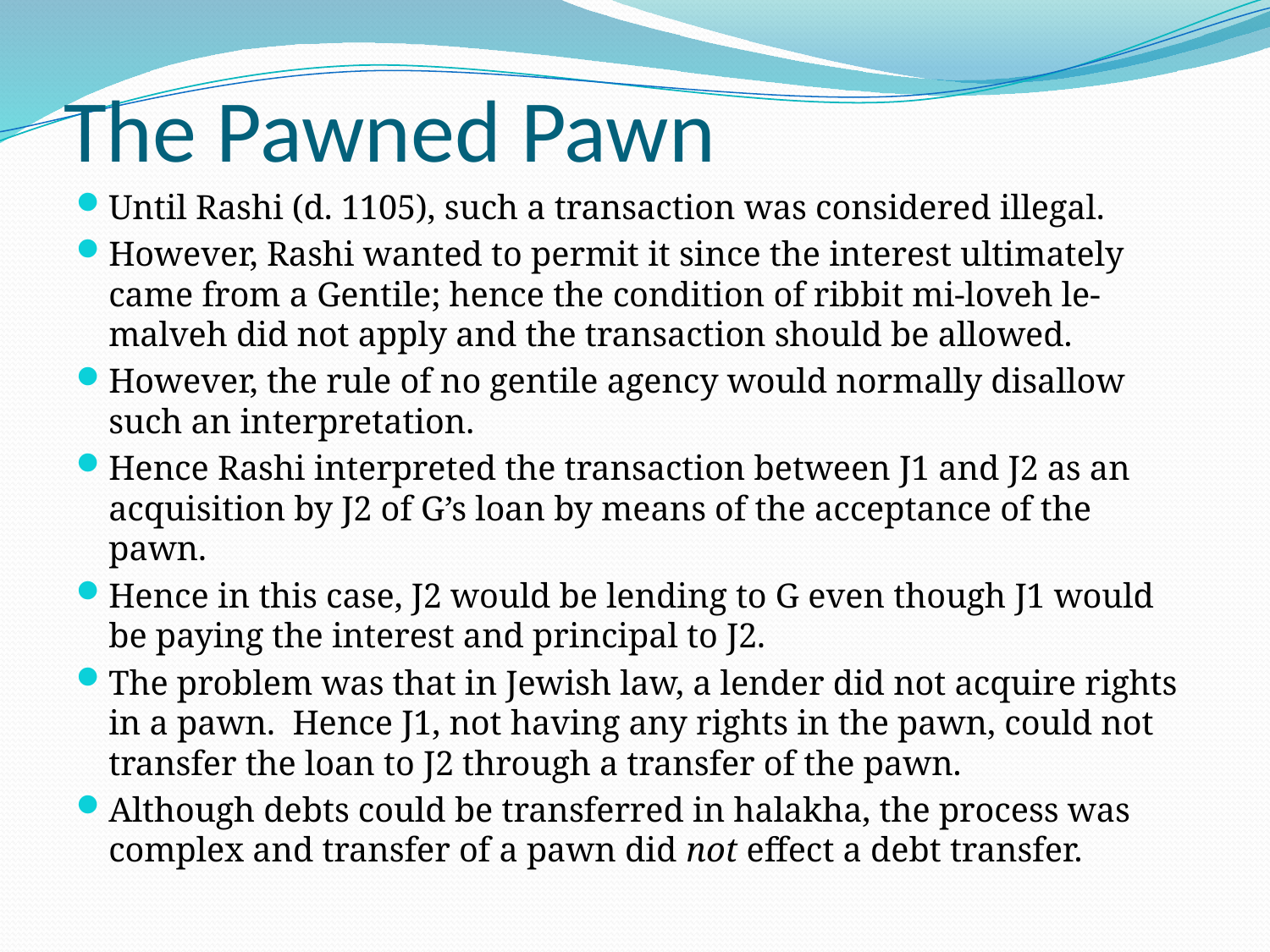

# The Pawned Pawn
Until Rashi (d. 1105), such a transaction was considered illegal.
However, Rashi wanted to permit it since the interest ultimately came from a Gentile; hence the condition of ribbit mi-loveh le-malveh did not apply and the transaction should be allowed.
However, the rule of no gentile agency would normally disallow such an interpretation.
Hence Rashi interpreted the transaction between J1 and J2 as an acquisition by J2 of G’s loan by means of the acceptance of the pawn.
Hence in this case, J2 would be lending to G even though J1 would be paying the interest and principal to J2.
The problem was that in Jewish law, a lender did not acquire rights in a pawn.  Hence J1, not having any rights in the pawn, could not transfer the loan to J2 through a transfer of the pawn.
Although debts could be transferred in halakha, the process was complex and transfer of a pawn did not effect a debt transfer.